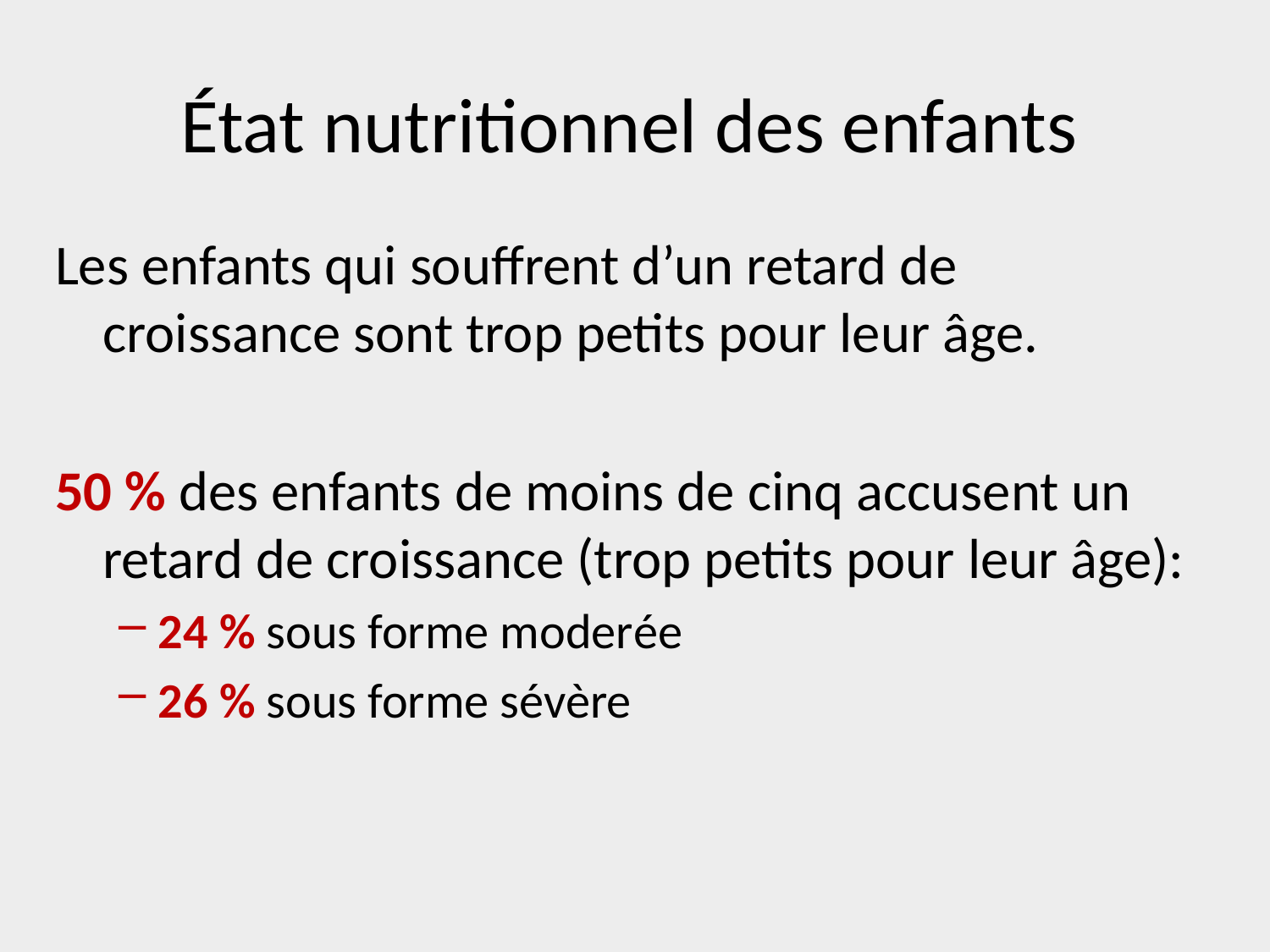

# État nutritionnel des enfants
Les enfants qui souffrent d’un retard de croissance sont trop petits pour leur âge.

50 % des enfants de moins de cinq accusent un retard de croissance (trop petits pour leur âge):
24 % sous forme moderée
26 % sous forme sévère